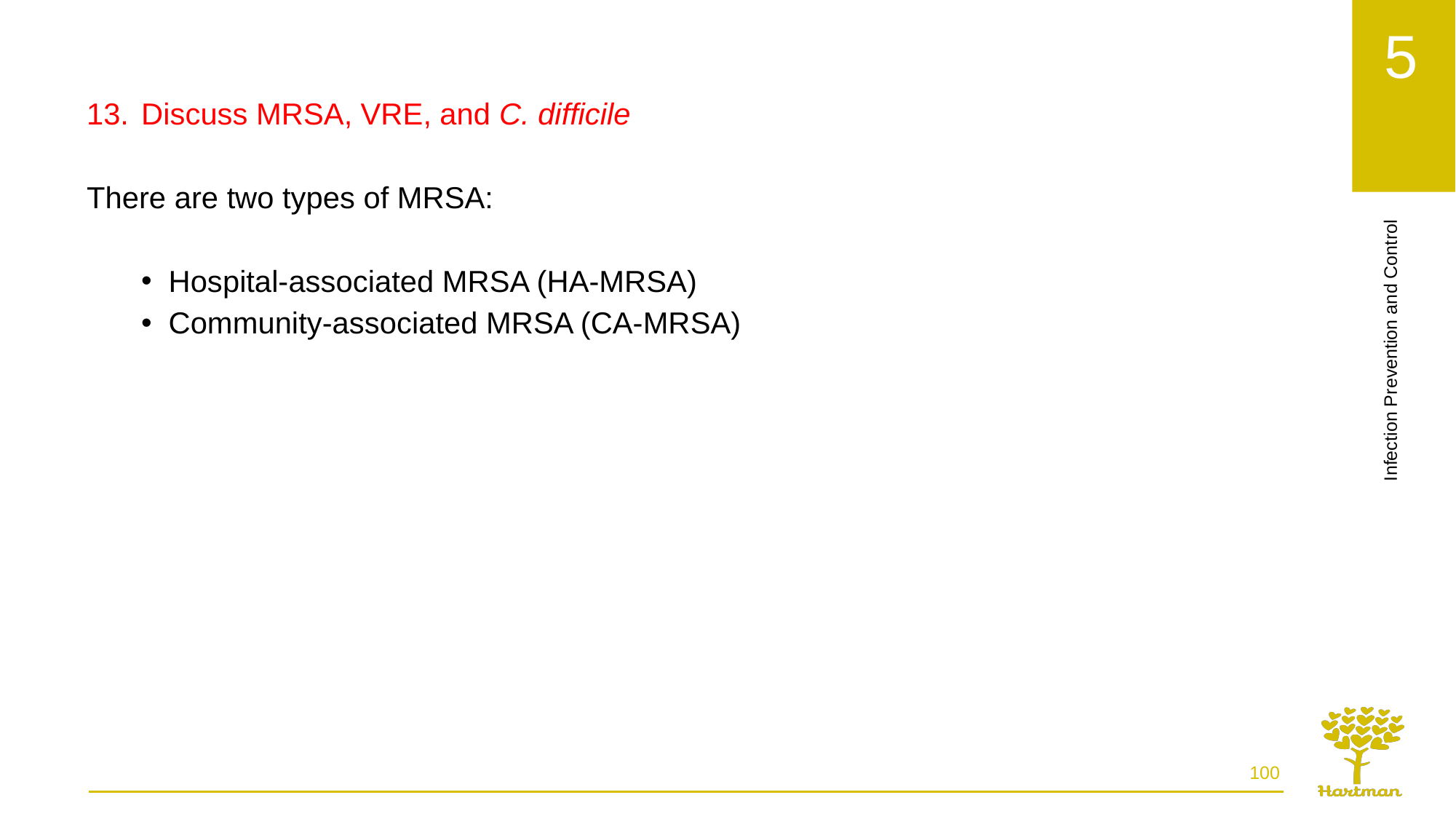

Discuss MRSA, VRE, and C. difficile

There are two types of MRSA:

Hospital-associated MRSA (HA-MRSA)
Community-associated MRSA (CA-MRSA)

100